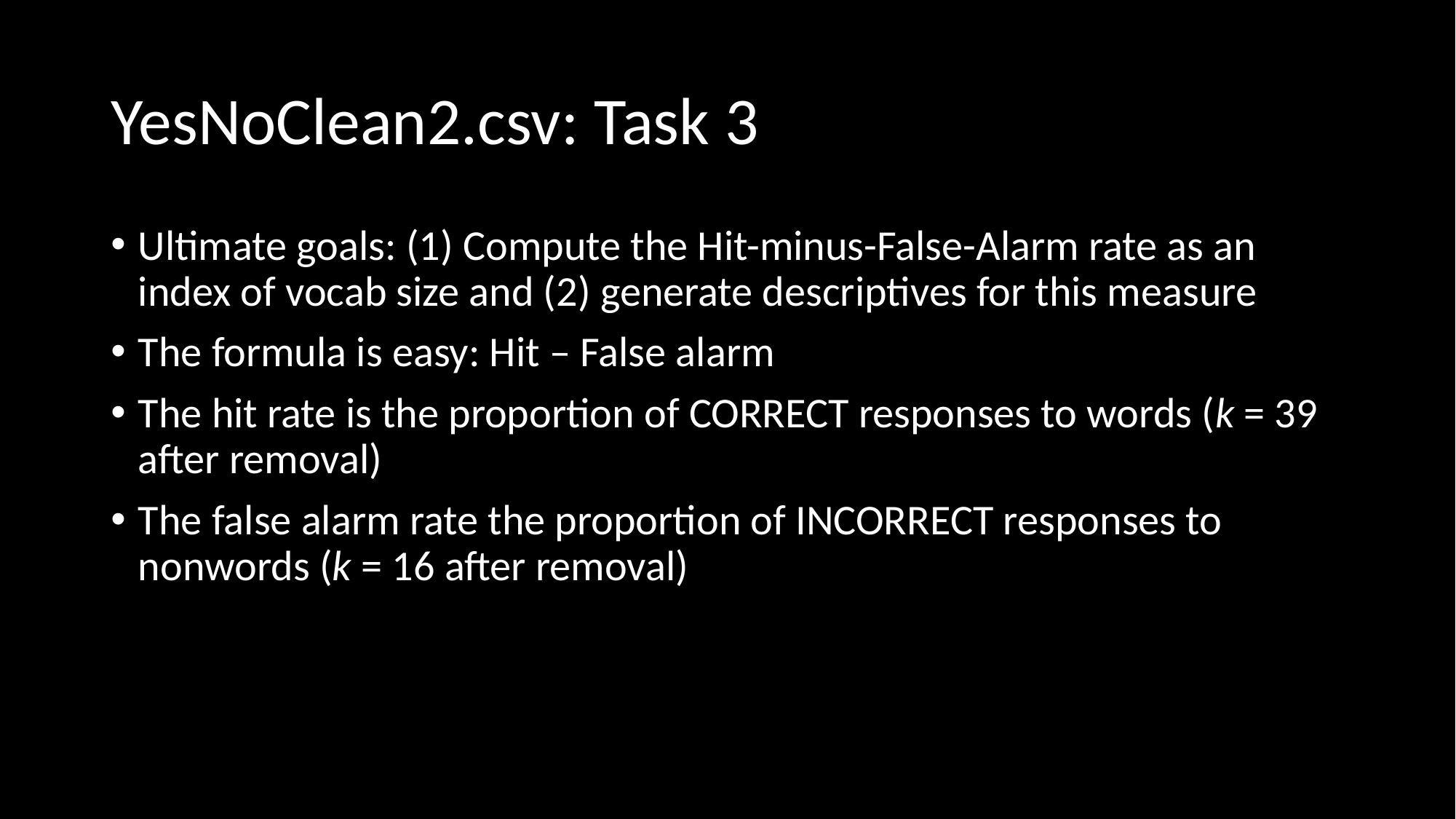

# YesNoClean2.csv: Task 3
Ultimate goals: (1) Compute the Hit-minus-False-Alarm rate as an index of vocab size and (2) generate descriptives for this measure
The formula is easy: Hit – False alarm
The hit rate is the proportion of CORRECT responses to words (k = 39 after removal)
The false alarm rate the proportion of INCORRECT responses to nonwords (k = 16 after removal)